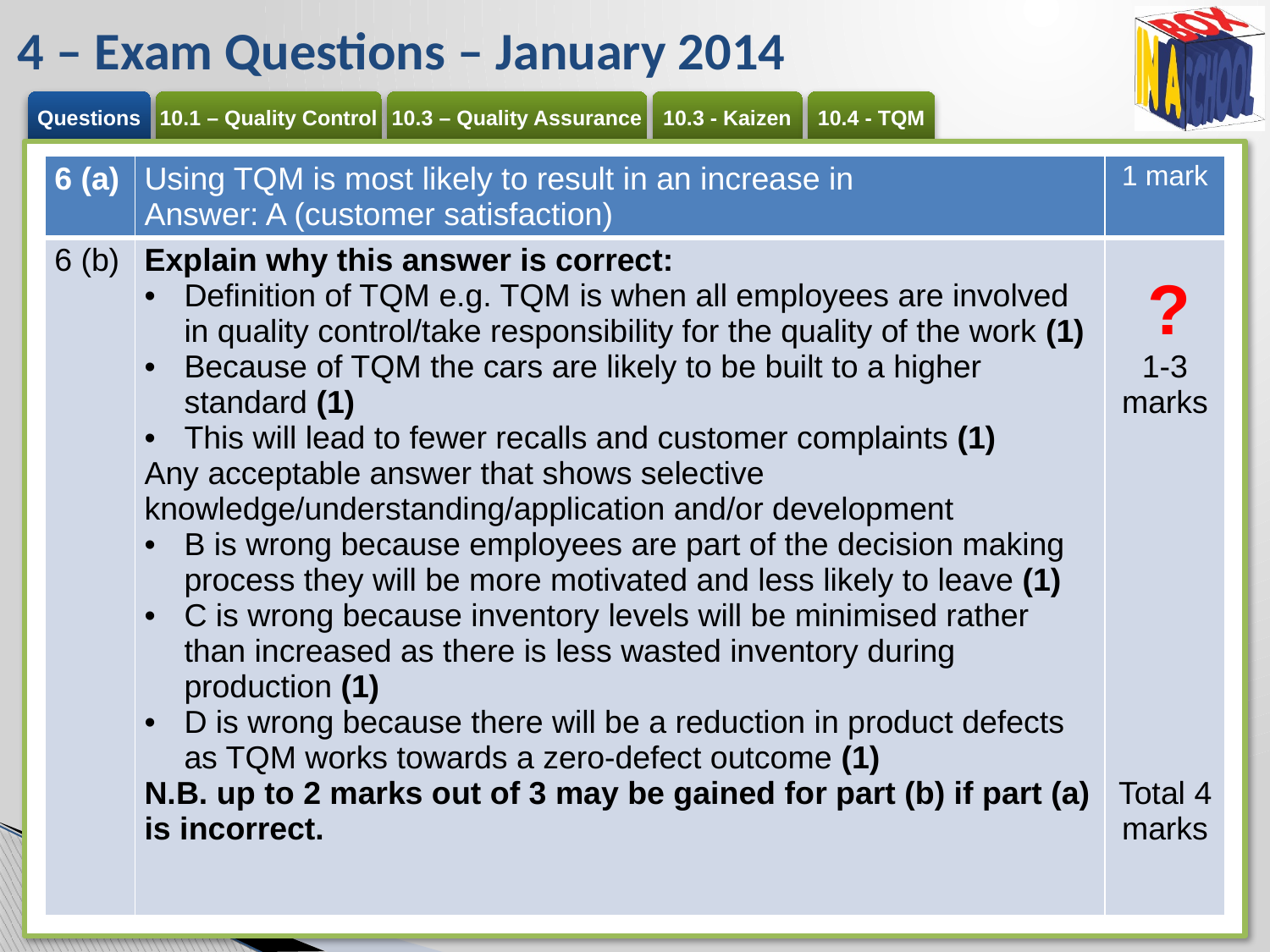

# 4 – Exam Questions – January 2014
| 6 (a) | Using TQM is most likely to result in an increase in Answer: A (customer satisfaction) | 1 mark |
| --- | --- | --- |
| 6 (b) | Explain why this answer is correct: Definition of TQM e.g. TQM is when all employees are involved in quality control/take responsibility for the quality of the work (1) Because of TQM the cars are likely to be built to a higher standard (1) This will lead to fewer recalls and customer complaints (1) Any acceptable answer that shows selective knowledge/understanding/application and/or development B is wrong because employees are part of the decision making process they will be more motivated and less likely to leave (1) C is wrong because inventory levels will be minimised rather than increased as there is less wasted inventory during production (1) D is wrong because there will be a reduction in product defects as TQM works towards a zero-defect outcome (1) N.B. up to 2 marks out of 3 may be gained for part (b) if part (a) is incorrect. | 1-3 marks Total 4 marks |
?